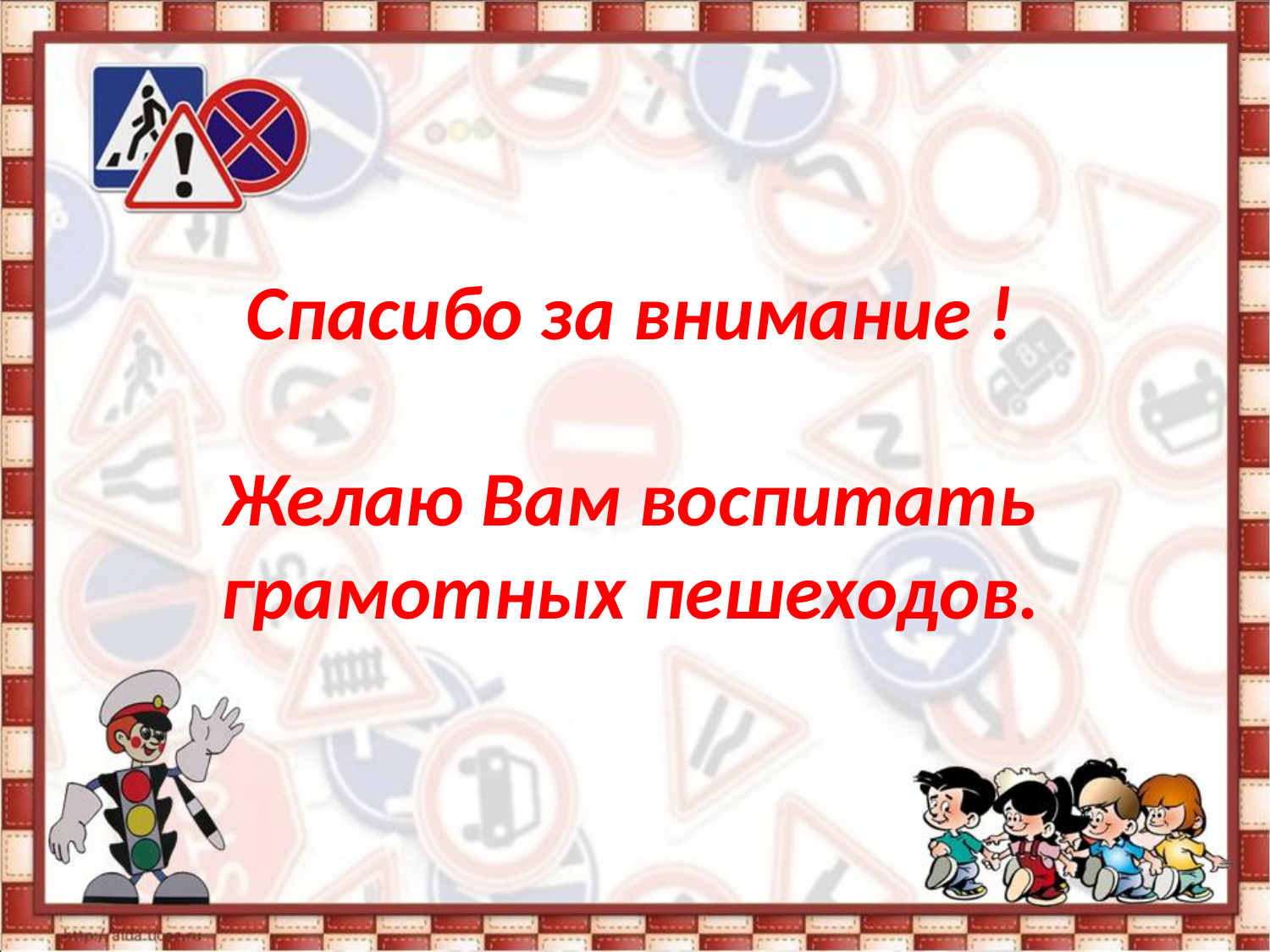

Спасибо за внимание !

Желаю Вам воспитать грамотных пешеходов.